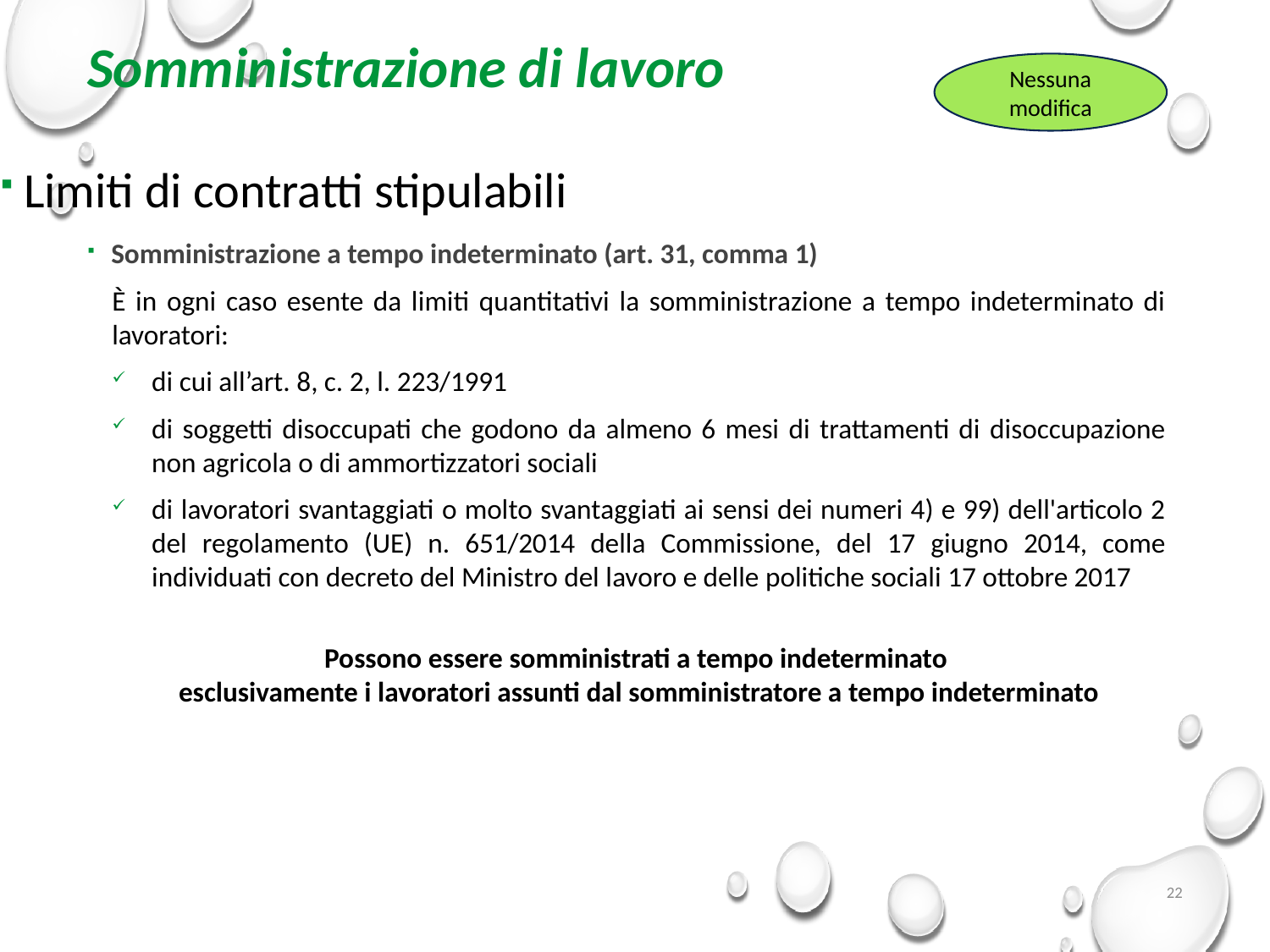

# Somministrazione di lavoro
Nessuna modifica
Limiti di contratti stipulabili

Somministrazione a tempo indeterminato (art. 31, comma 1)
È in ogni caso esente da limiti quantitativi la somministrazione a tempo indeterminato di lavoratori:
di cui all’art. 8, c. 2, l. 223/1991
di soggetti disoccupati che godono da almeno 6 mesi di trattamenti di disoccupazione non agricola o di ammortizzatori sociali
di lavoratori svantaggiati o molto svantaggiati ai sensi dei numeri 4) e 99) dell'articolo 2 del regolamento (UE) n. 651/2014 della Commissione, del 17 giugno 2014, come individuati con decreto del Ministro del lavoro e delle politiche sociali 17 ottobre 2017

Possono essere somministrati a tempo indeterminato
esclusivamente i lavoratori assunti dal somministratore a tempo indeterminato

22